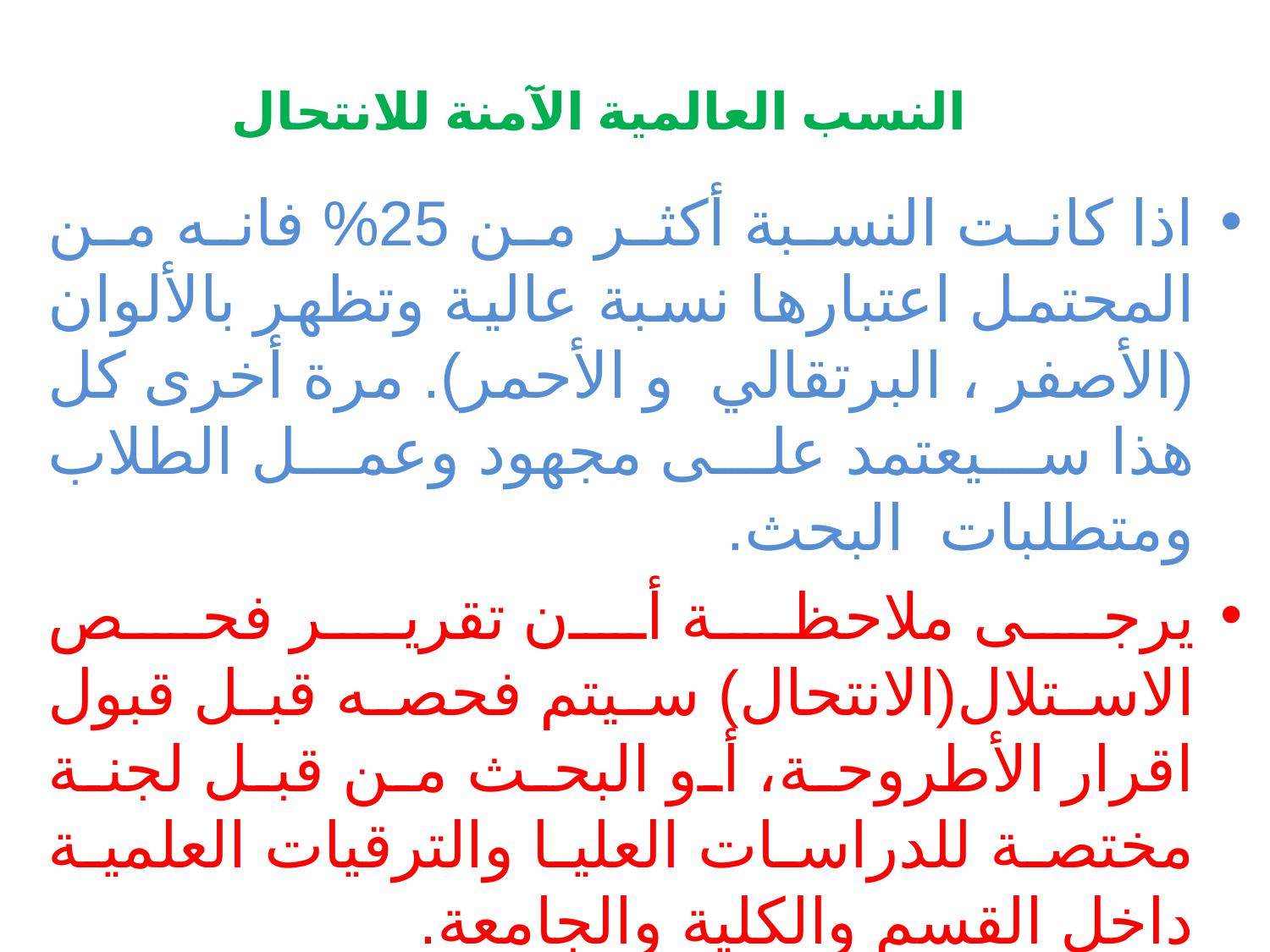

# النسب العالمية الآمنة للانتحال
اذا كانت النسبة أكثر من 25% فانه من المحتمل اعتبارها نسبة عالية وتظهر بالألوان (الأصفر ، البرتقالي  و الأحمر). مرة أخرى كل هذا سيعتمد على مجهود وعمل الطلاب ومتطلبات  البحث.
يرجى ملاحظة أن تقرير فحص الاستلال(الانتحال) سيتم فحصه قبل قبول اقرار الأطروحة، أو البحث من قبل لجنة مختصة للدراسات العليا والترقيات العلمية داخل القسم والكلية والجامعة.